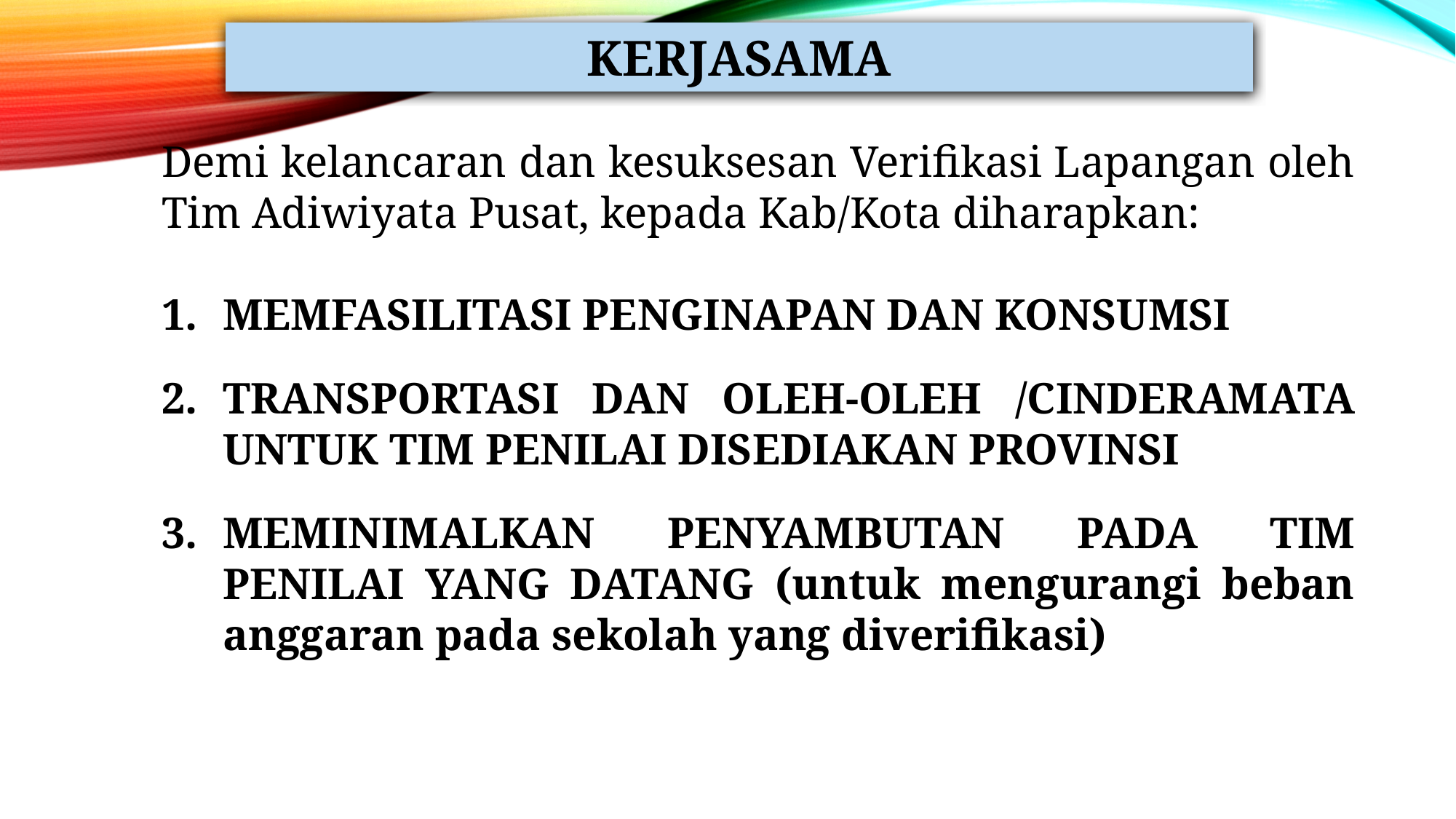

KERJASAMA
Demi kelancaran dan kesuksesan Verifikasi Lapangan oleh Tim Adiwiyata Pusat, kepada Kab/Kota diharapkan:

MEMFASILITASI PENGINAPAN DAN KONSUMSI

TRANSPORTASI DAN OLEH-OLEH /CINDERAMATA UNTUK TIM PENILAI DISEDIAKAN PROVINSI

MEMINIMALKAN PENYAMBUTAN PADA TIM PENILAI YANG DATANG (untuk mengurangi beban anggaran pada sekolah yang diverifikasi)